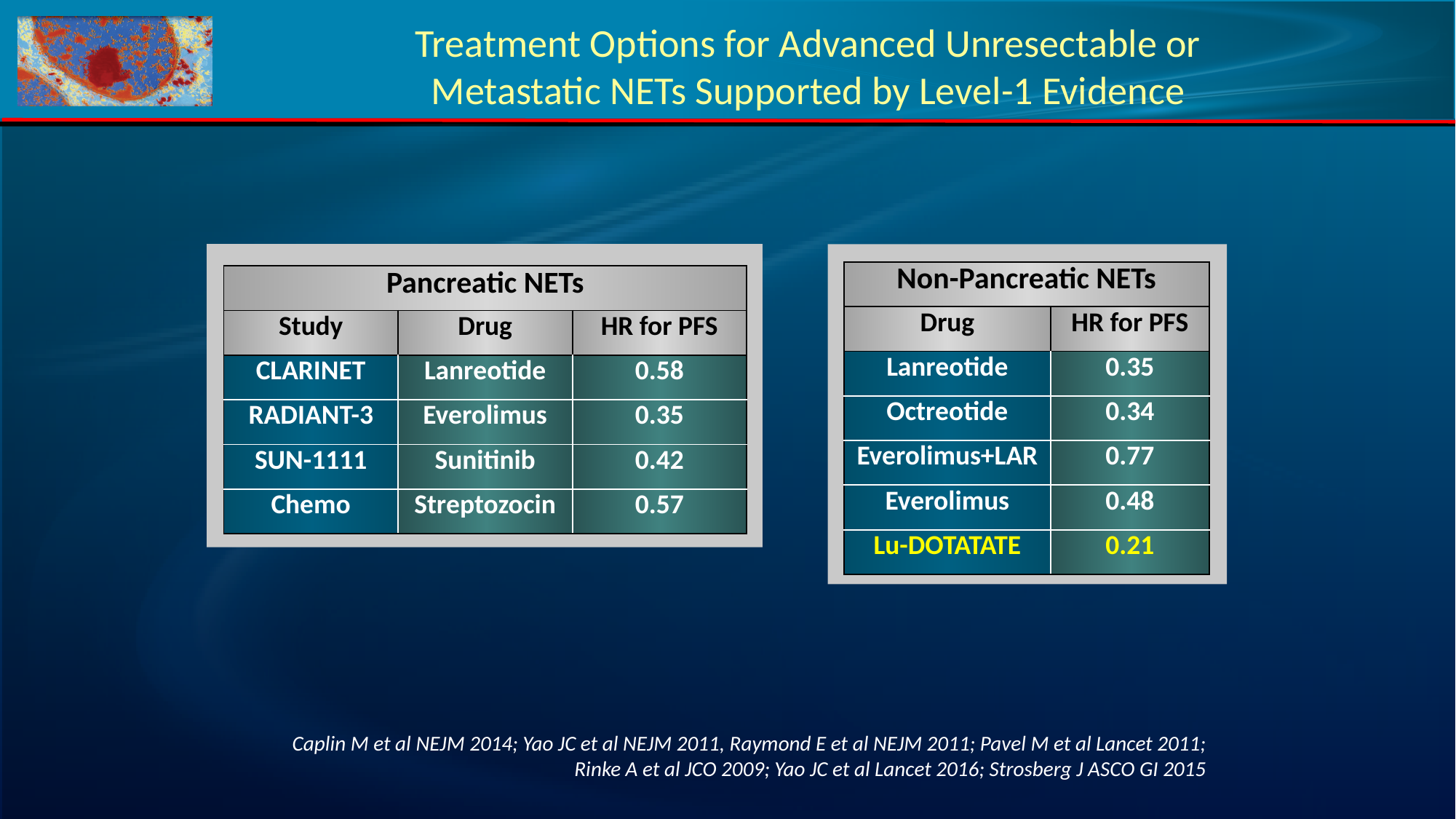

Treatment Options for Advanced Unresectable or Metastatic NETs Supported by Level-1 Evidence

| Non-Pancreatic NETs |  |
| --- | --- |
| Drug | HR for PFS |
| Lanreotide | 0.35 |
| Octreotide | 0.34 |
| Everolimus+LAR | 0.77 |
| Everolimus | 0.48 |
| Lu-DOTATATE | 0.21 |
| Pancreatic NETs |  |  |
| --- | --- | --- |
| Study | Drug | HR for PFS |
| CLARINET | Lanreotide | 0.58 |
| RADIANT-3 | Everolimus | 0.35 |
| SUN-1111 | Sunitinib | 0.42 |
| Chemo | Streptozocin | 0.57 |
Caplin M et al NEJM 2014; Yao JC et al NEJM 2011, Raymond E et al NEJM 2011; Pavel M et al Lancet 2011; Rinke A et al JCO 2009; Yao JC et al Lancet 2016; Strosberg J ASCO GI 2015